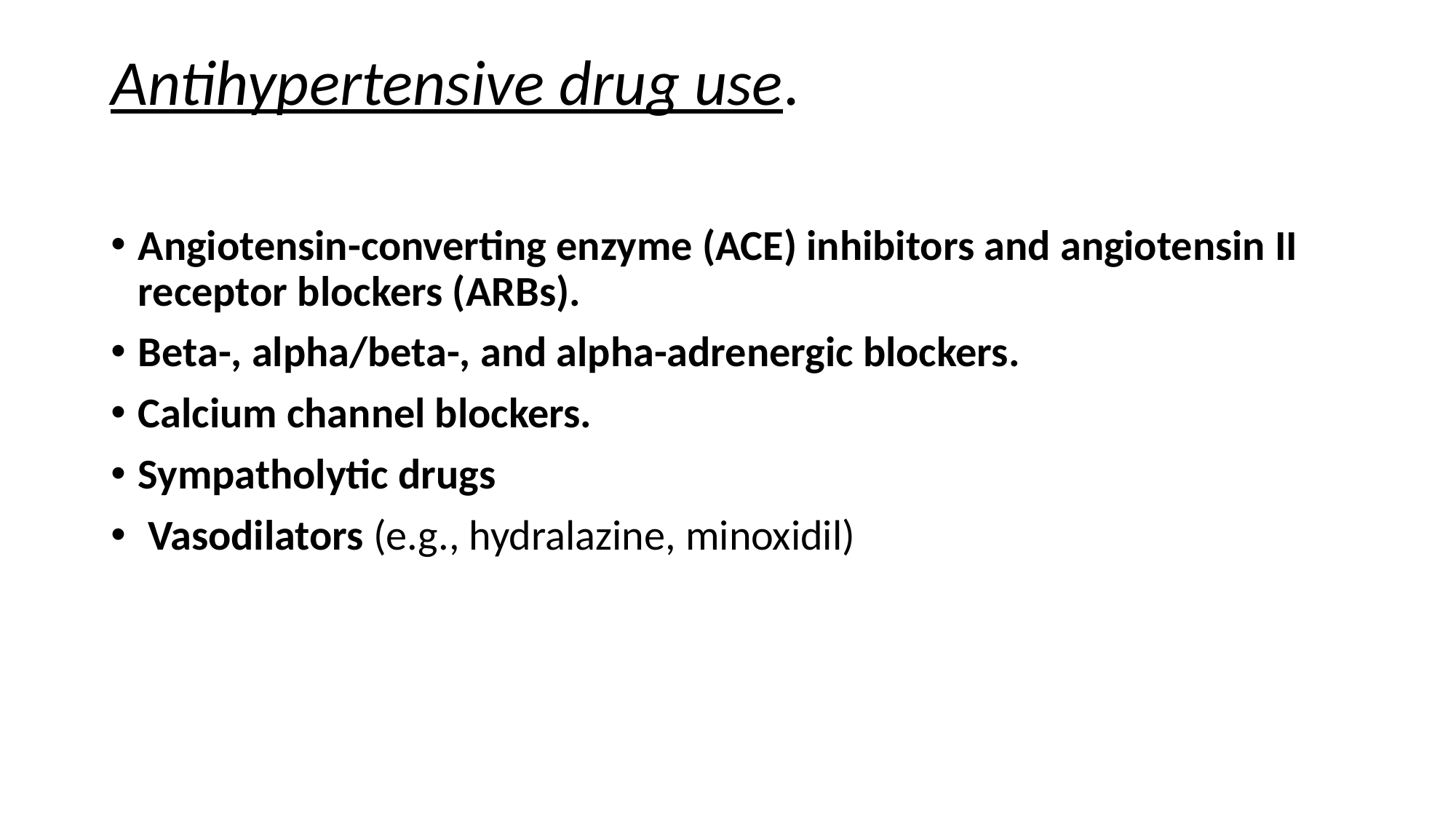

# Antihypertensive drug use.
Angiotensin-converting enzyme (ACE) inhibitors and angiotensin II receptor blockers (ARBs).
Beta-, alpha/beta-, and alpha-adrenergic blockers.
Calcium channel blockers.
Sympatholytic drugs
 Vasodilators (e.g., hydralazine, minoxidil)